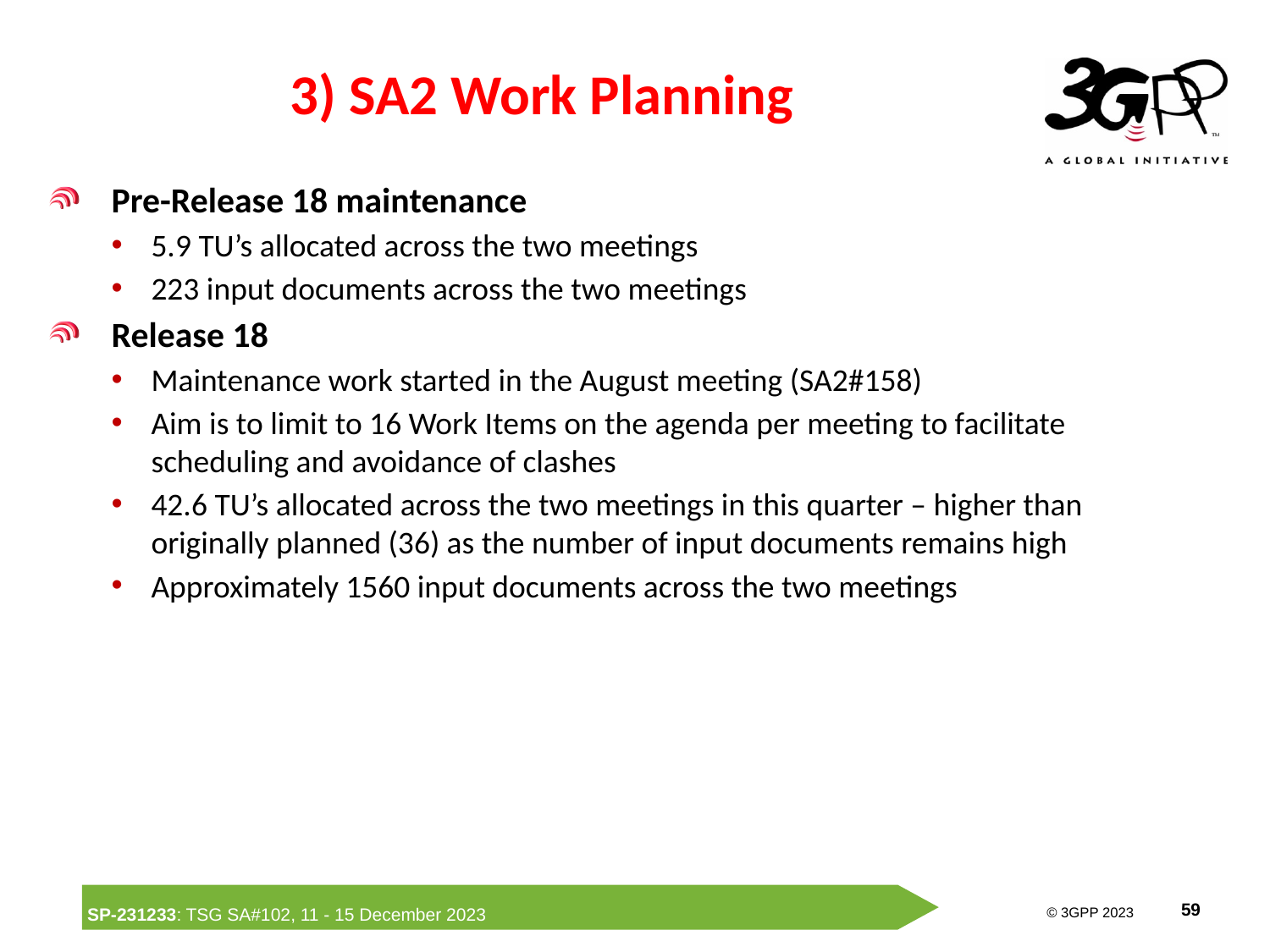

# 3) SA2 Work Planning
Pre-Release 18 maintenance
5.9 TU’s allocated across the two meetings
223 input documents across the two meetings
Release 18
Maintenance work started in the August meeting (SA2#158)
Aim is to limit to 16 Work Items on the agenda per meeting to facilitate scheduling and avoidance of clashes
42.6 TU’s allocated across the two meetings in this quarter – higher than originally planned (36) as the number of input documents remains high
Approximately 1560 input documents across the two meetings